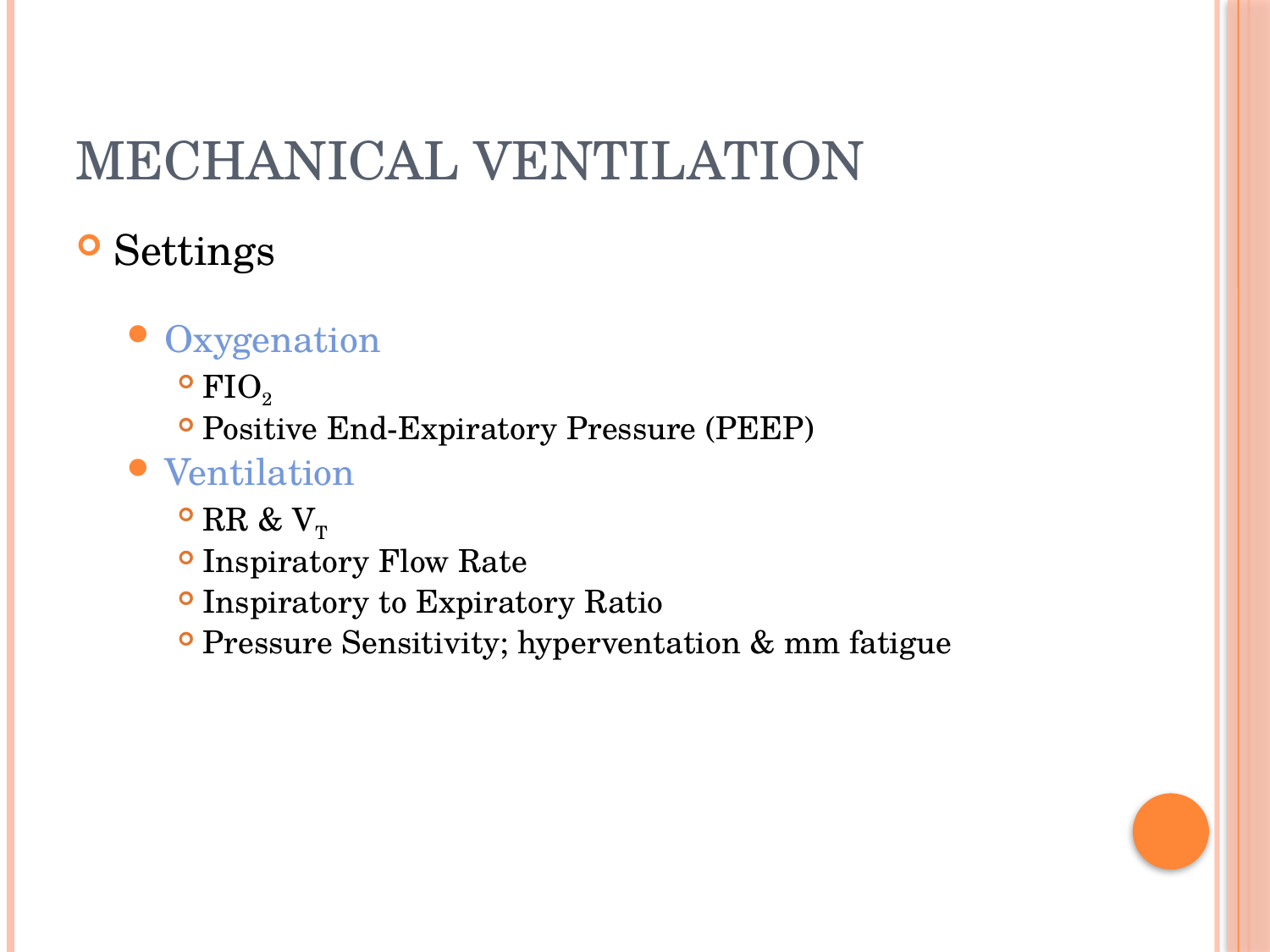

# Mechanical Ventilation
Settings

Oxygenation
FIO2
Positive End-Expiratory Pressure (PEEP)
Ventilation
RR & VT
Inspiratory Flow Rate
Inspiratory to Expiratory Ratio
Pressure Sensitivity; hyperventation & mm fatigue